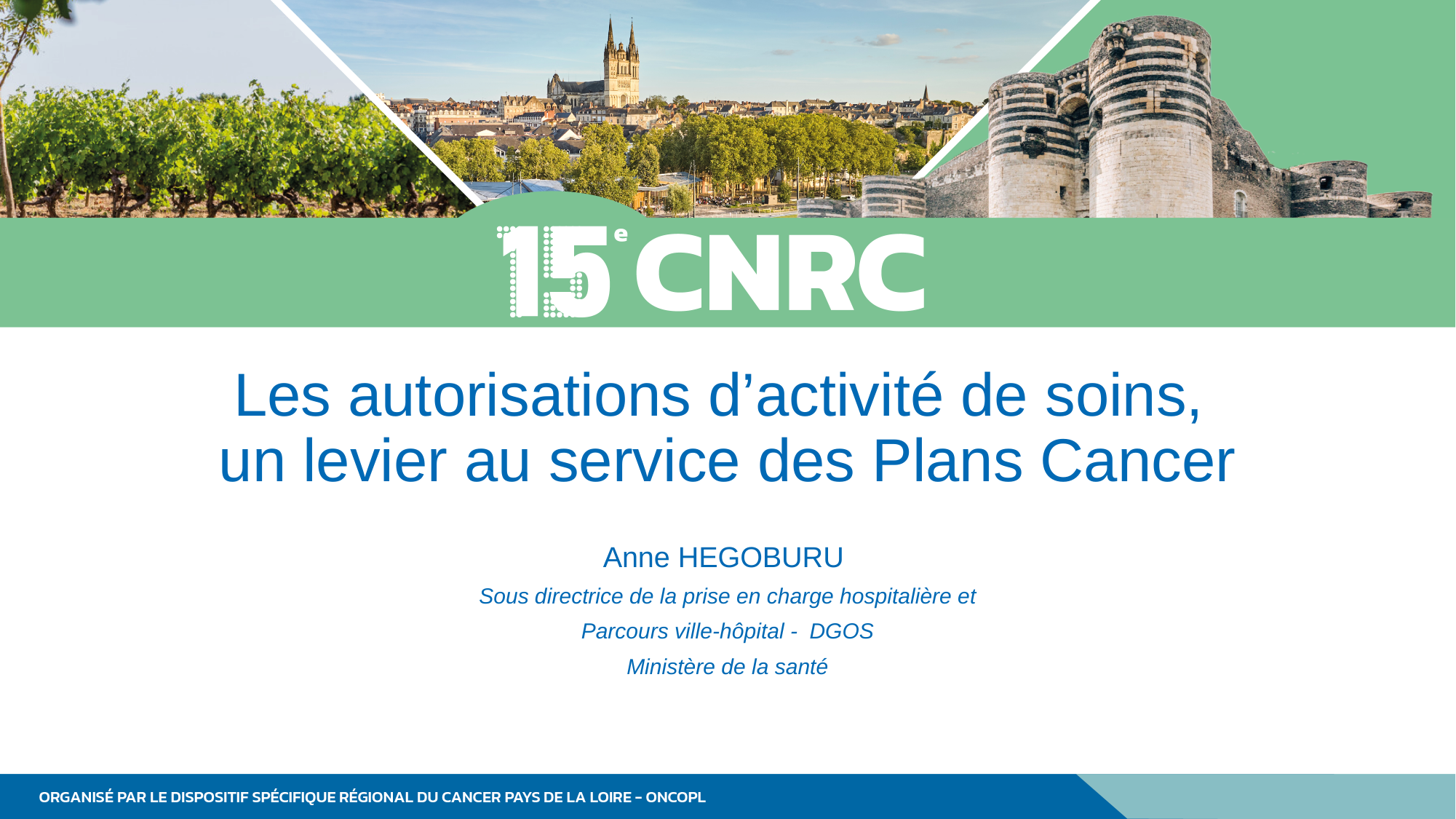

# Les autorisations d’activité de soins, un levier au service des Plans Cancer
Anne HEGOBURU
Sous directrice de la prise en charge hospitalière et
Parcours ville-hôpital -  DGOS
Ministère de la santé